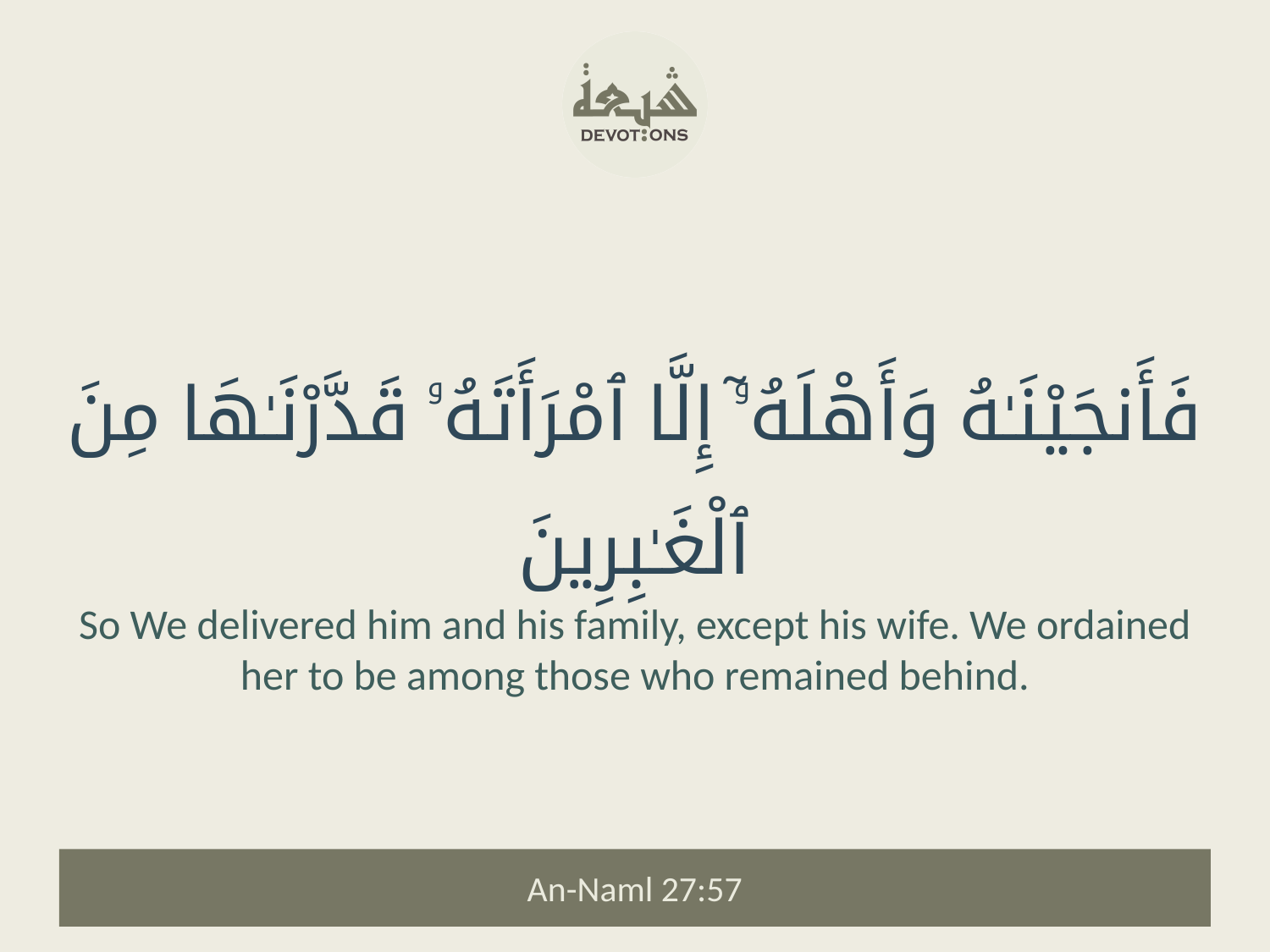

فَأَنجَيْنَـٰهُ وَأَهْلَهُۥٓ إِلَّا ٱمْرَأَتَهُۥ قَدَّرْنَـٰهَا مِنَ ٱلْغَـٰبِرِينَ
So We delivered him and his family, except his wife. We ordained her to be among those who remained behind.
An-Naml 27:57